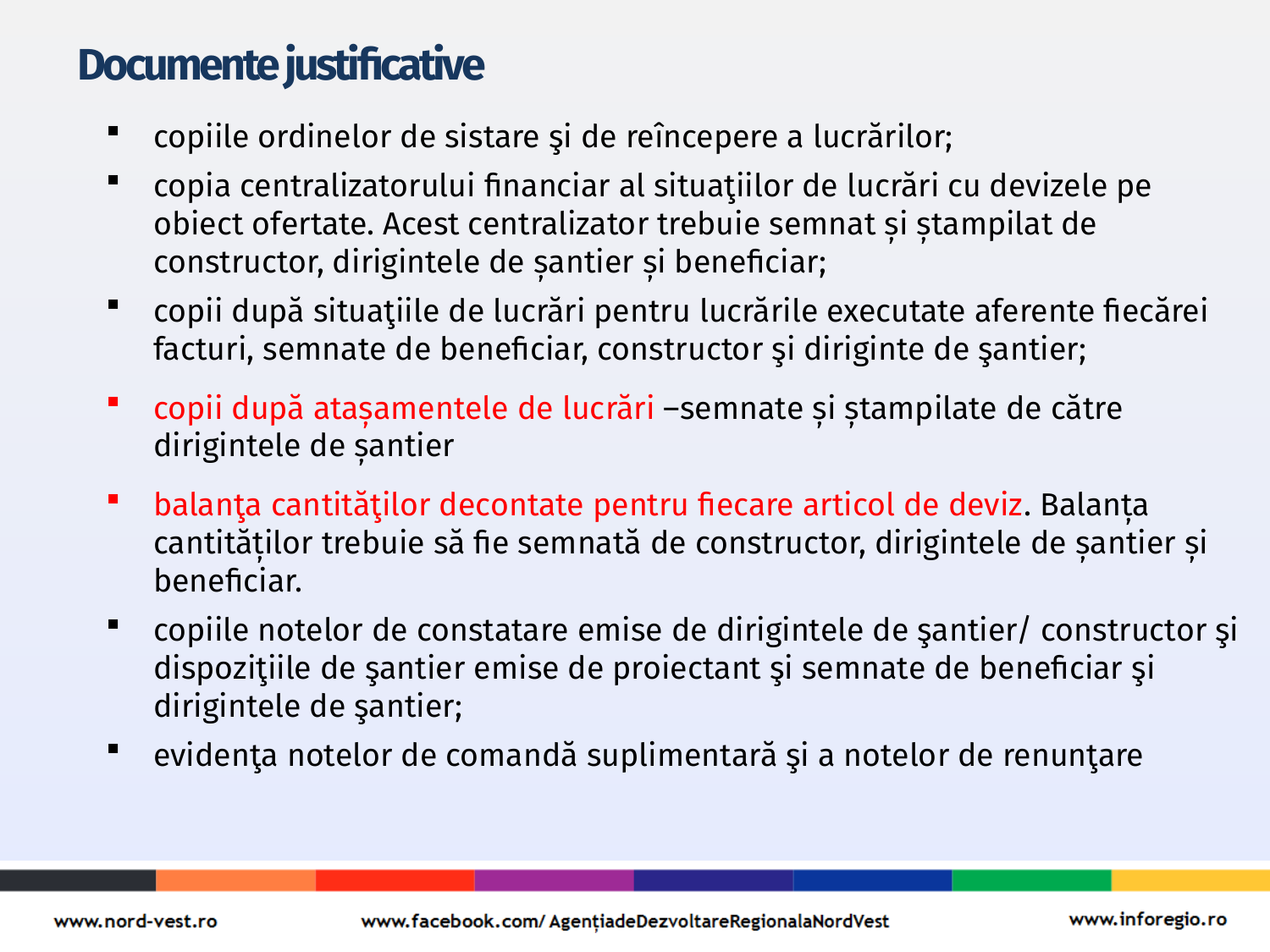

# Documente justificative
copiile ordinelor de sistare şi de reîncepere a lucrărilor;
copia centralizatorului financiar al situaţiilor de lucrări cu devizele pe obiect ofertate. Acest centralizator trebuie semnat și ștampilat de constructor, dirigintele de șantier și beneficiar;
copii după situaţiile de lucrări pentru lucrările executate aferente fiecărei facturi, semnate de beneficiar, constructor şi diriginte de şantier;
copii după atașamentele de lucrări –semnate și ștampilate de către dirigintele de șantier
balanţa cantităţilor decontate pentru fiecare articol de deviz. Balanța cantităților trebuie să fie semnată de constructor, dirigintele de șantier și beneficiar.
copiile notelor de constatare emise de dirigintele de şantier/ constructor şi dispoziţiile de şantier emise de proiectant şi semnate de beneficiar şi dirigintele de şantier;
evidenţa notelor de comandă suplimentară şi a notelor de renunţare